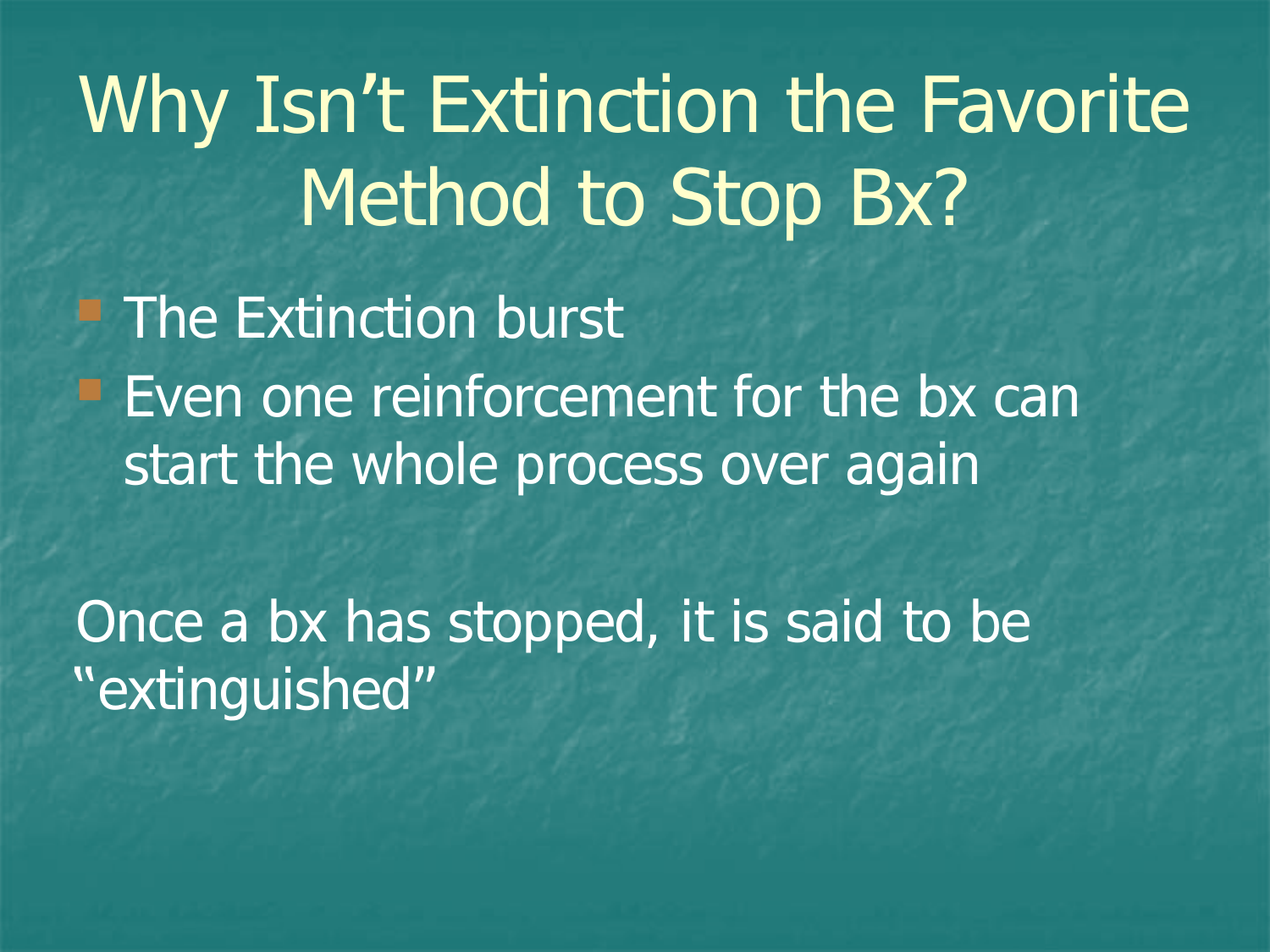

# Why Isn’t Extinction the Favorite Method to Stop Bx?
The Extinction burst
Even one reinforcement for the bx can start the whole process over again

Once a bx has stopped, it is said to be “extinguished”